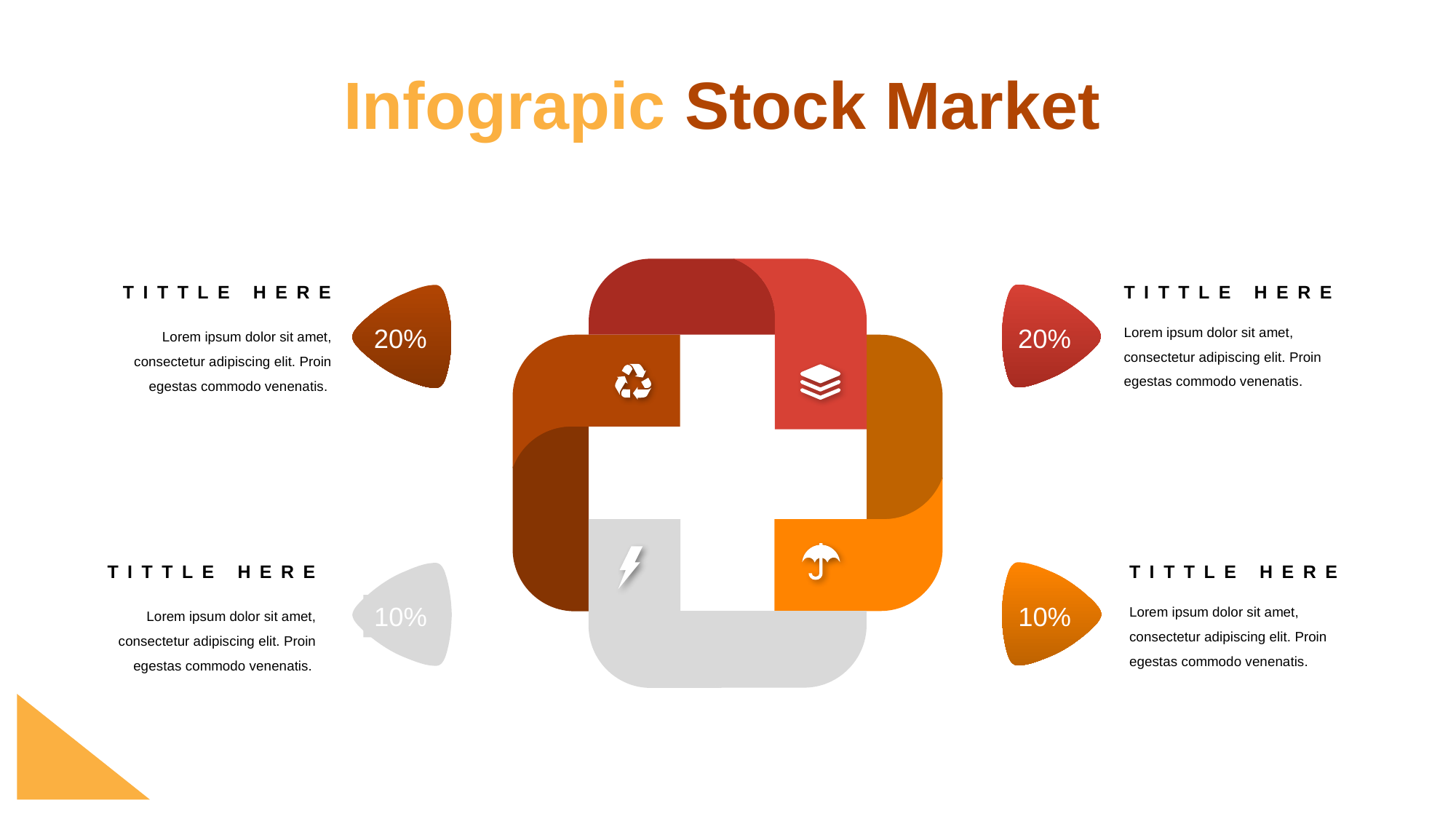

Infograpic Stock Market

TITTLE HERE
TITTLE HERE

20%

20%
Lorem ipsum dolor sit amet, consectetur adipiscing elit. Proin egestas commodo venenatis.
Lorem ipsum dolor sit amet, consectetur adipiscing elit. Proin egestas commodo venenatis.
TITTLE HERE
TITTLE HERE

10%

10%
Lorem ipsum dolor sit amet, consectetur adipiscing elit. Proin egestas commodo venenatis.
Lorem ipsum dolor sit amet, consectetur adipiscing elit. Proin egestas commodo venenatis.